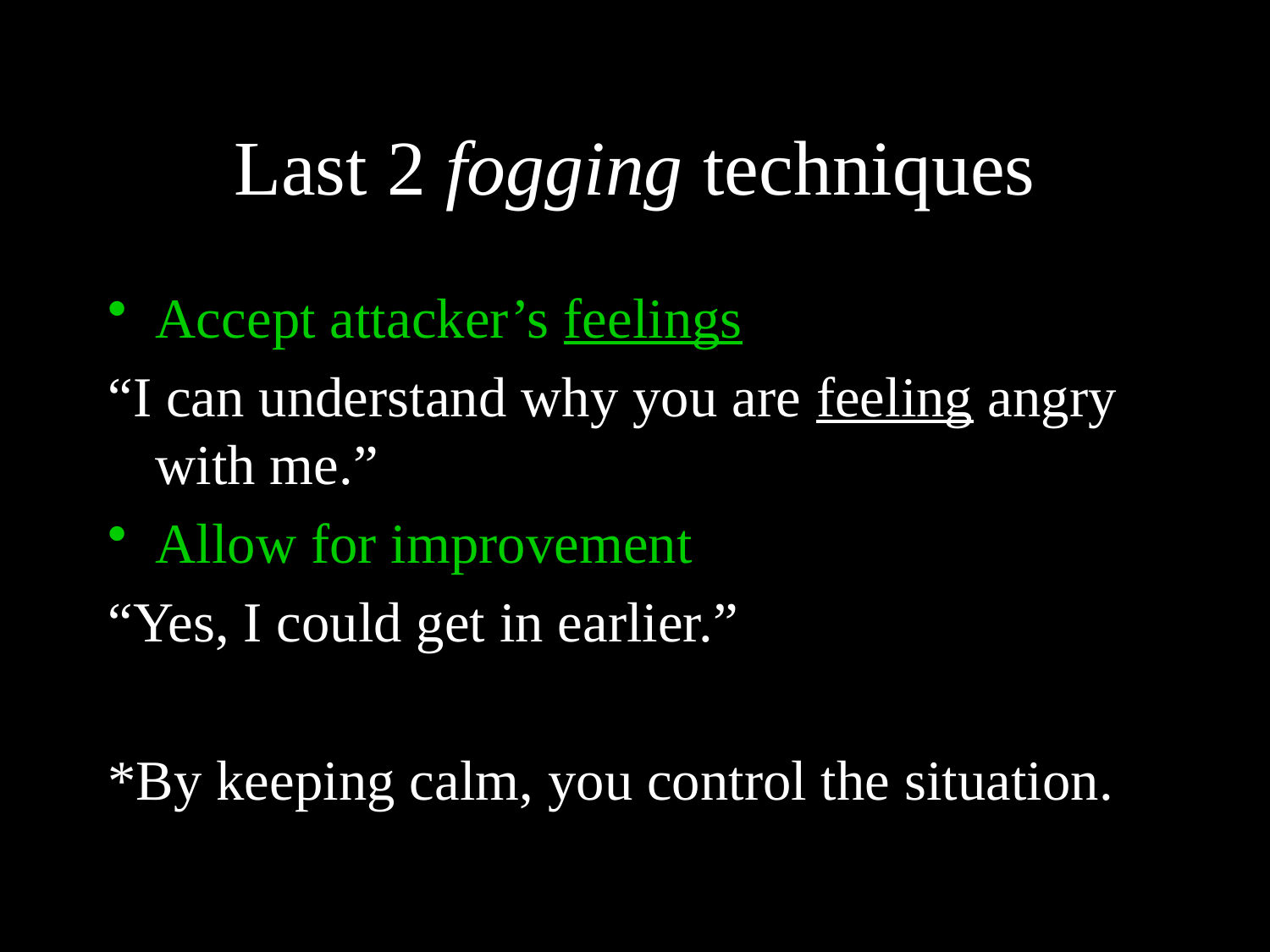

# Last 2 fogging techniques
Accept attacker’s feelings
“I can understand why you are feeling angry with me.”
Allow for improvement
“Yes, I could get in earlier.”

*By keeping calm, you control the situation.